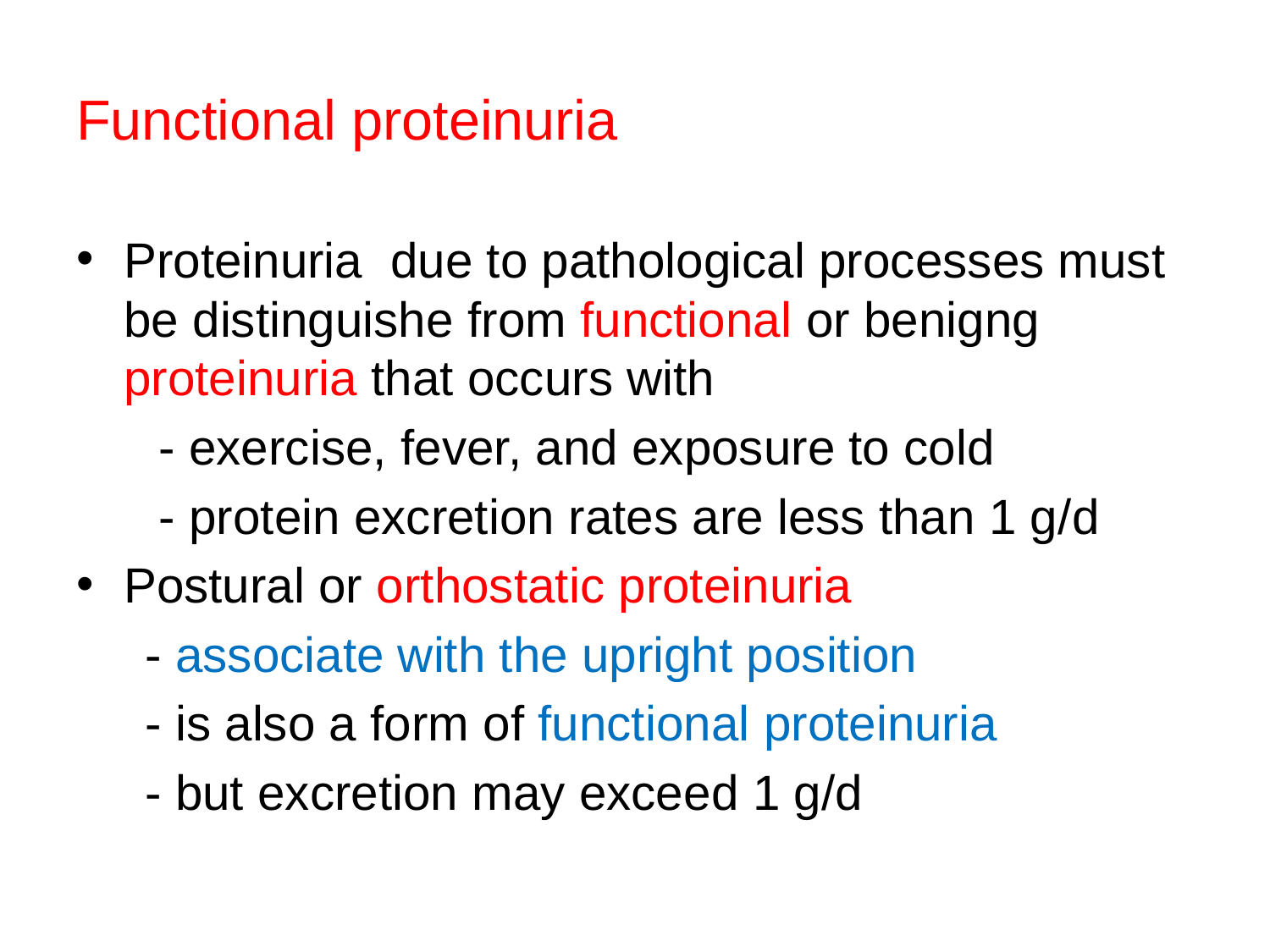

# Functional proteinuria
Proteinuria  due to pathological processes must be distinguishe from functional or benigng proteinuria that occurs with
      - exercise, fever, and exposure to cold
      - protein excretion rates are less than 1 g/d
Postural or orthostatic proteinuria
     - associate with the upright position
     - is also a form of functional proteinuria
     - but excretion may exceed 1 g/d